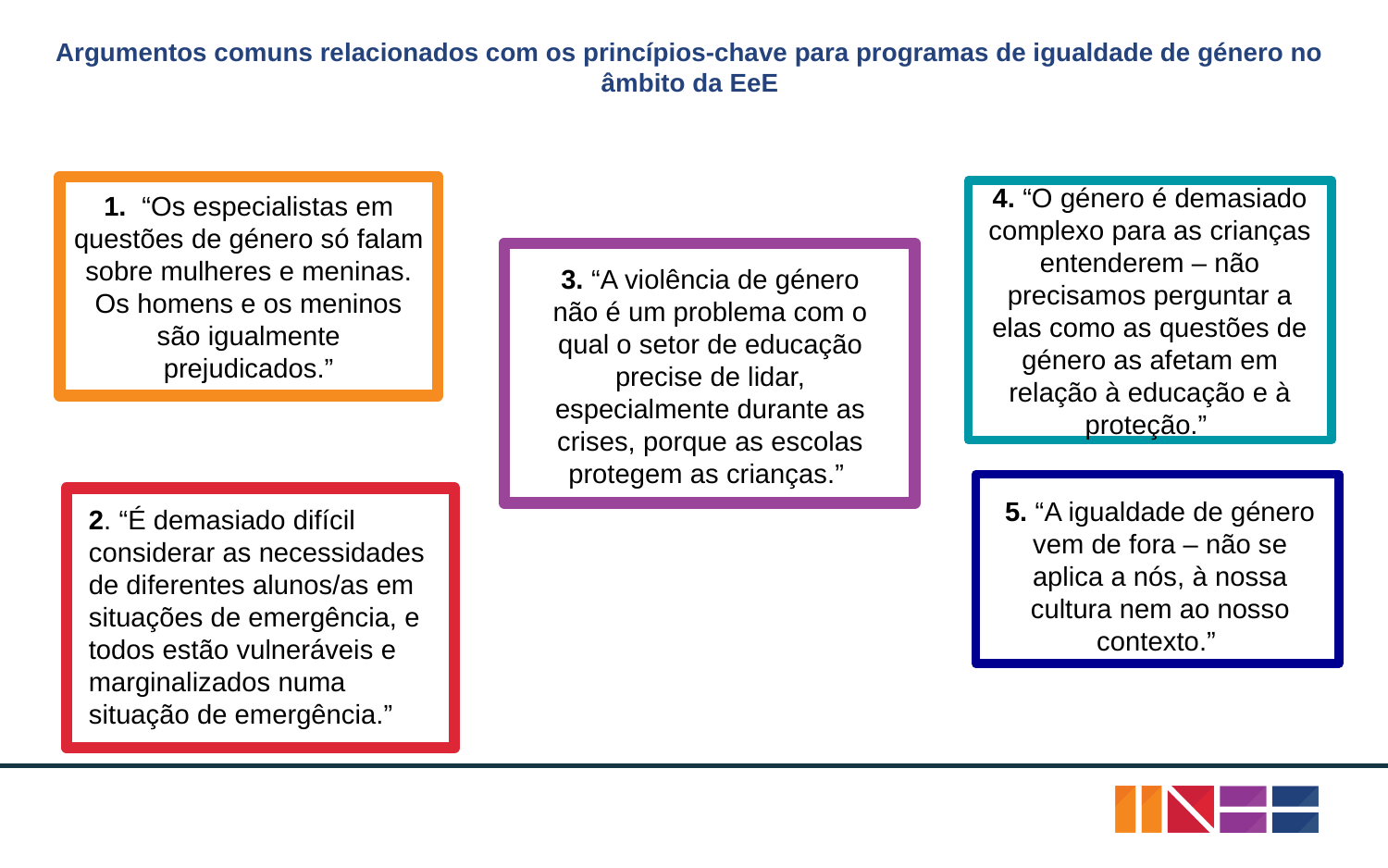

# Argumentos comuns relacionados com os princípios-chave para programas de igualdade de género no âmbito da EeE

1.  “Os especialistas em questões de género só falam sobre mulheres e meninas. Os homens e os meninos são igualmente prejudicados.”
4. “O género é demasiado complexo para as crianças entenderem – não precisamos perguntar a elas como as questões de género as afetam em relação à educação e à proteção.”

3. “A violência de género não é um problema com o qual o setor de educação precise de lidar, especialmente durante as crises, porque as escolas protegem as crianças.”

5. “A igualdade de género vem de fora – não se aplica a nós, à nossa cultura nem ao nosso contexto.”

2. “É demasiado difícil considerar as necessidades de diferentes alunos/as em situações de emergência, e todos estão vulneráveis e marginalizados numa situação de emergência.”